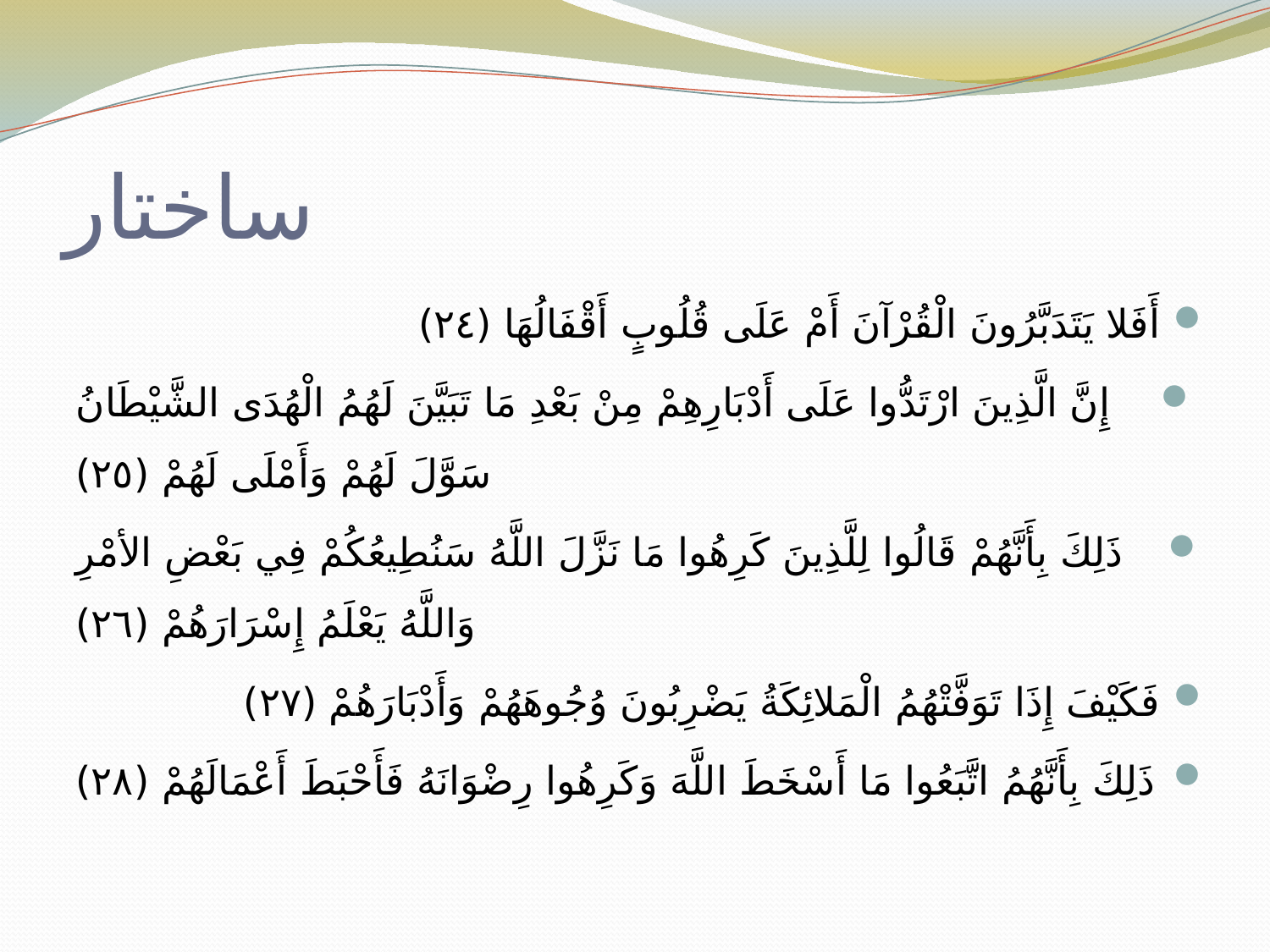

# ساختار
أَفَلا يَتَدَبَّرُونَ الْقُرْآنَ أَمْ عَلَى قُلُوبٍ أَقْفَالُهَا (٢٤)
إِنَّ الَّذِينَ ارْتَدُّوا عَلَى أَدْبَارِهِمْ مِنْ بَعْدِ مَا تَبَيَّنَ لَهُمُ الْهُدَى الشَّيْطَانُ سَوَّلَ لَهُمْ وَأَمْلَى لَهُمْ (٢٥)
ذَلِكَ بِأَنَّهُمْ قَالُوا لِلَّذِينَ كَرِهُوا مَا نَزَّلَ اللَّهُ سَنُطِيعُكُمْ فِي بَعْضِ الأمْرِ وَاللَّهُ يَعْلَمُ إِسْرَارَهُمْ (٢٦)
فَكَيْفَ إِذَا تَوَفَّتْهُمُ الْمَلائِكَةُ يَضْرِبُونَ وُجُوهَهُمْ وَأَدْبَارَهُمْ (٢٧)
ذَلِكَ بِأَنَّهُمُ اتَّبَعُوا مَا أَسْخَطَ اللَّهَ وَكَرِهُوا رِضْوَانَهُ فَأَحْبَطَ أَعْمَالَهُمْ (٢٨)